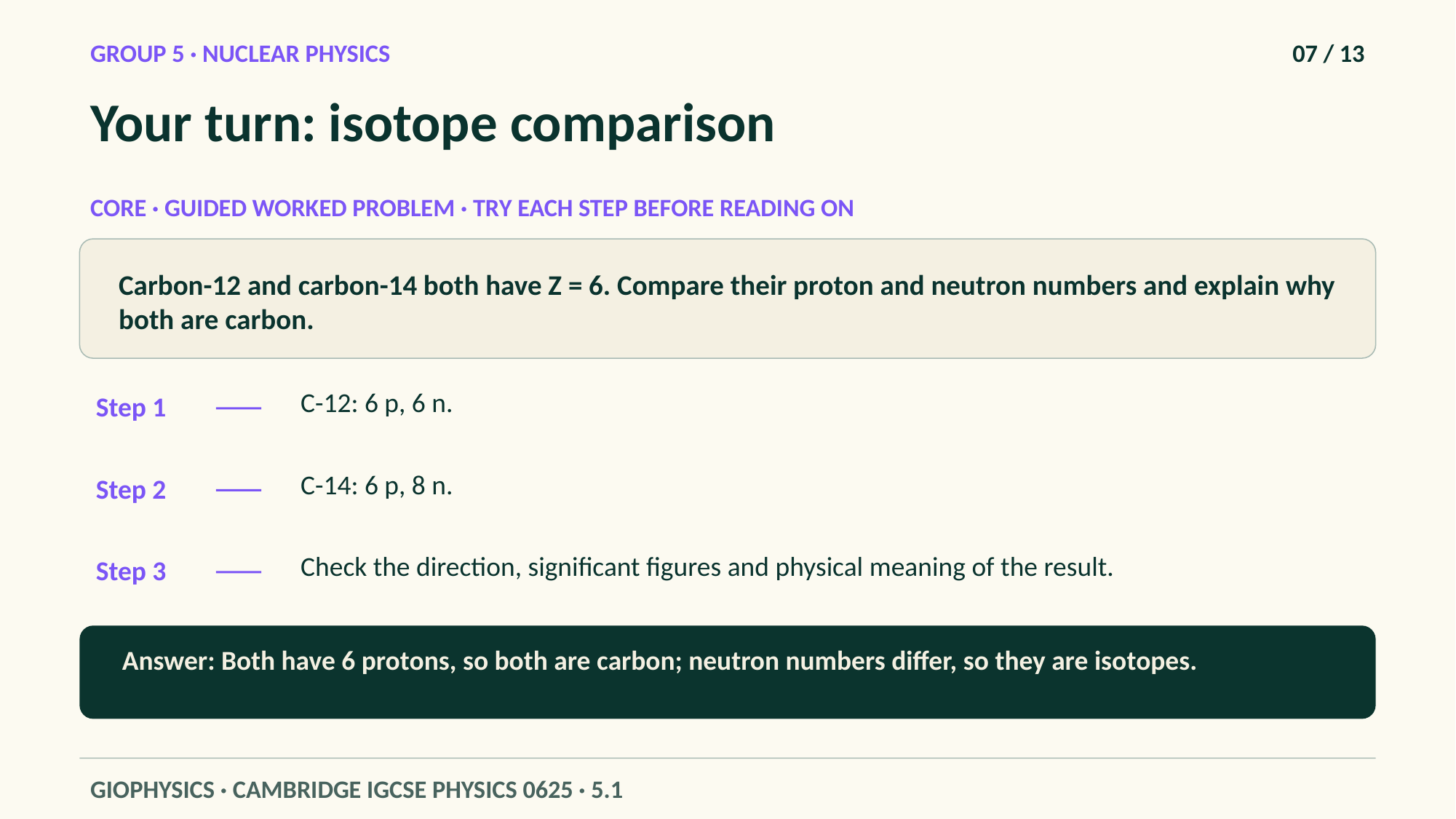

GROUP 5 · NUCLEAR PHYSICS
07 / 13
Your turn: isotope comparison
CORE · GUIDED WORKED PROBLEM · TRY EACH STEP BEFORE READING ON

Carbon-12 and carbon-14 both have Z = 6. Compare their proton and neutron numbers and explain why both are carbon.
C-12: 6 p, 6 n.
Step 1

C-14: 6 p, 8 n.
Step 2

Check the direction, significant figures and physical meaning of the result.
Step 3

Answer: Both have 6 protons, so both are carbon; neutron numbers differ, so they are isotopes.

GIOPHYSICS · CAMBRIDGE IGCSE PHYSICS 0625 · 5.1